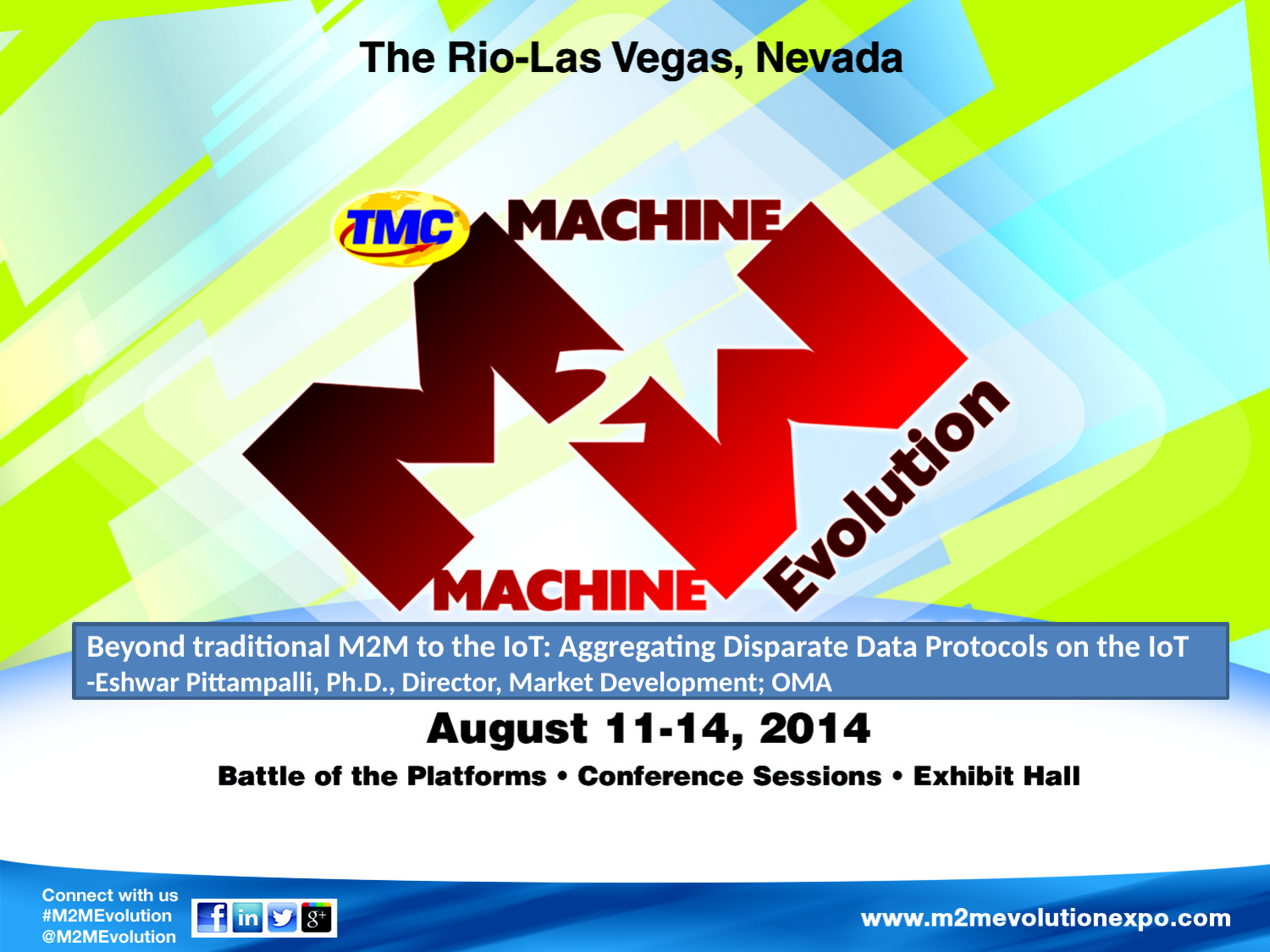

Beyond traditional M2M to the IoT: Aggregating Disparate Data Protocols on the IoT
-Eshwar Pittampalli, Ph.D., Director, Market Development; OMA